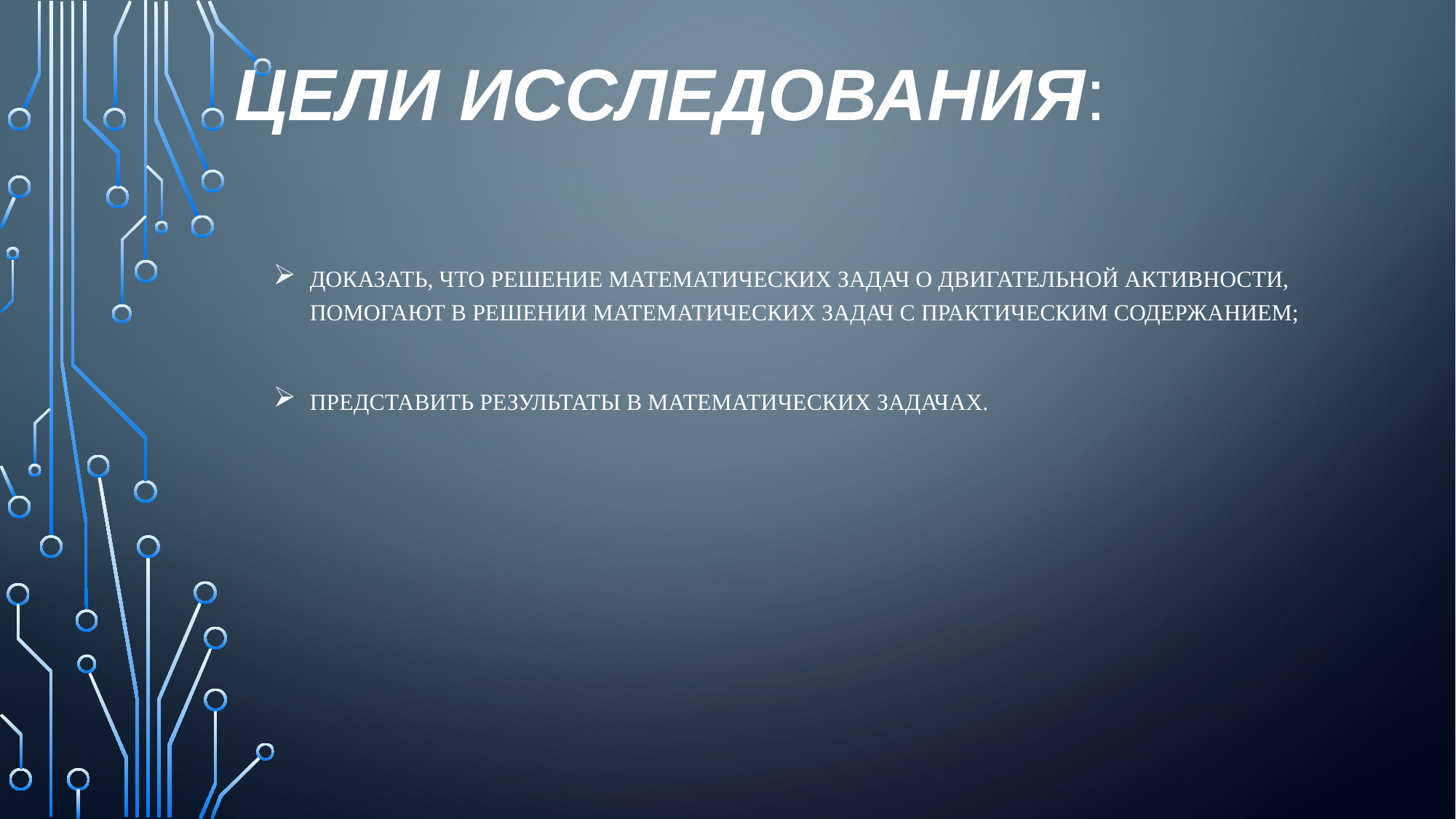

# Цели исследования:
доказать, что решение математических задач о двигательной активности, помогают в решении математических задач с практическим содержанием;

представить результаты в математических задачах.